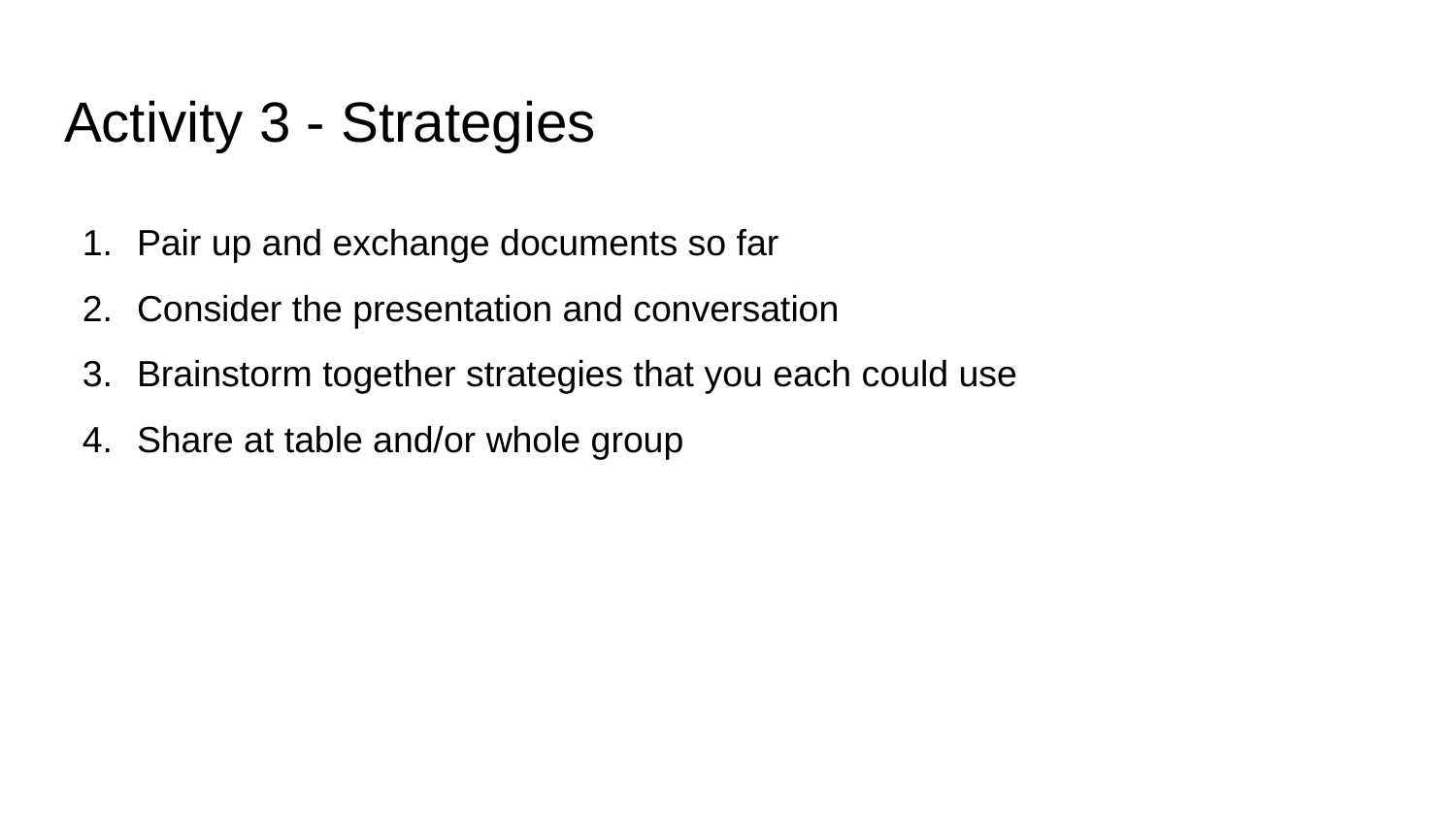

# Activity 3 - Strategies
Pair up and exchange documents so far
Consider the presentation and conversation
Brainstorm together strategies that you each could use
Share at table and/or whole group